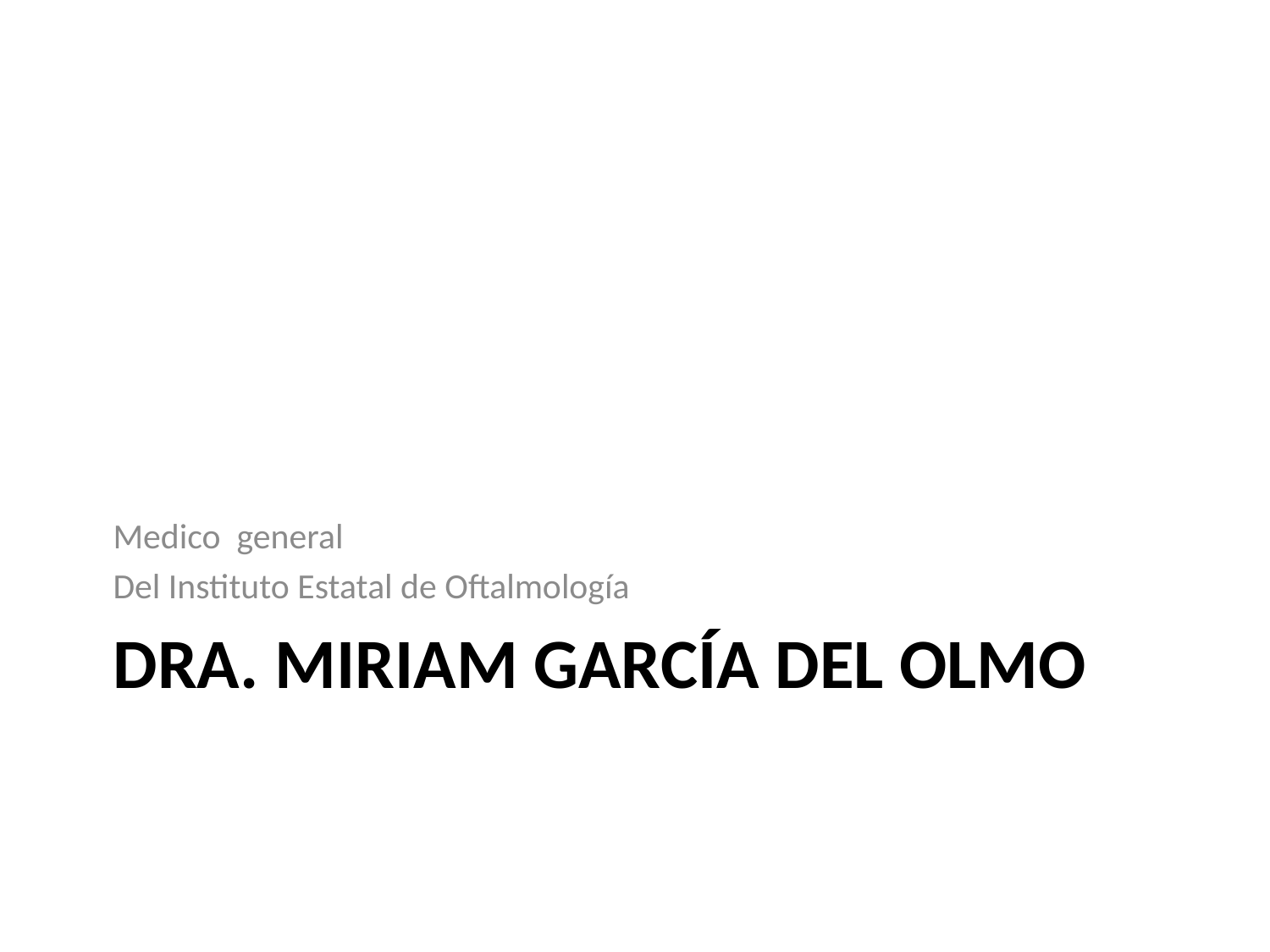

Medico  general
Del Instituto Estatal de Oftalmología
# Dra. Miriam García del olmo